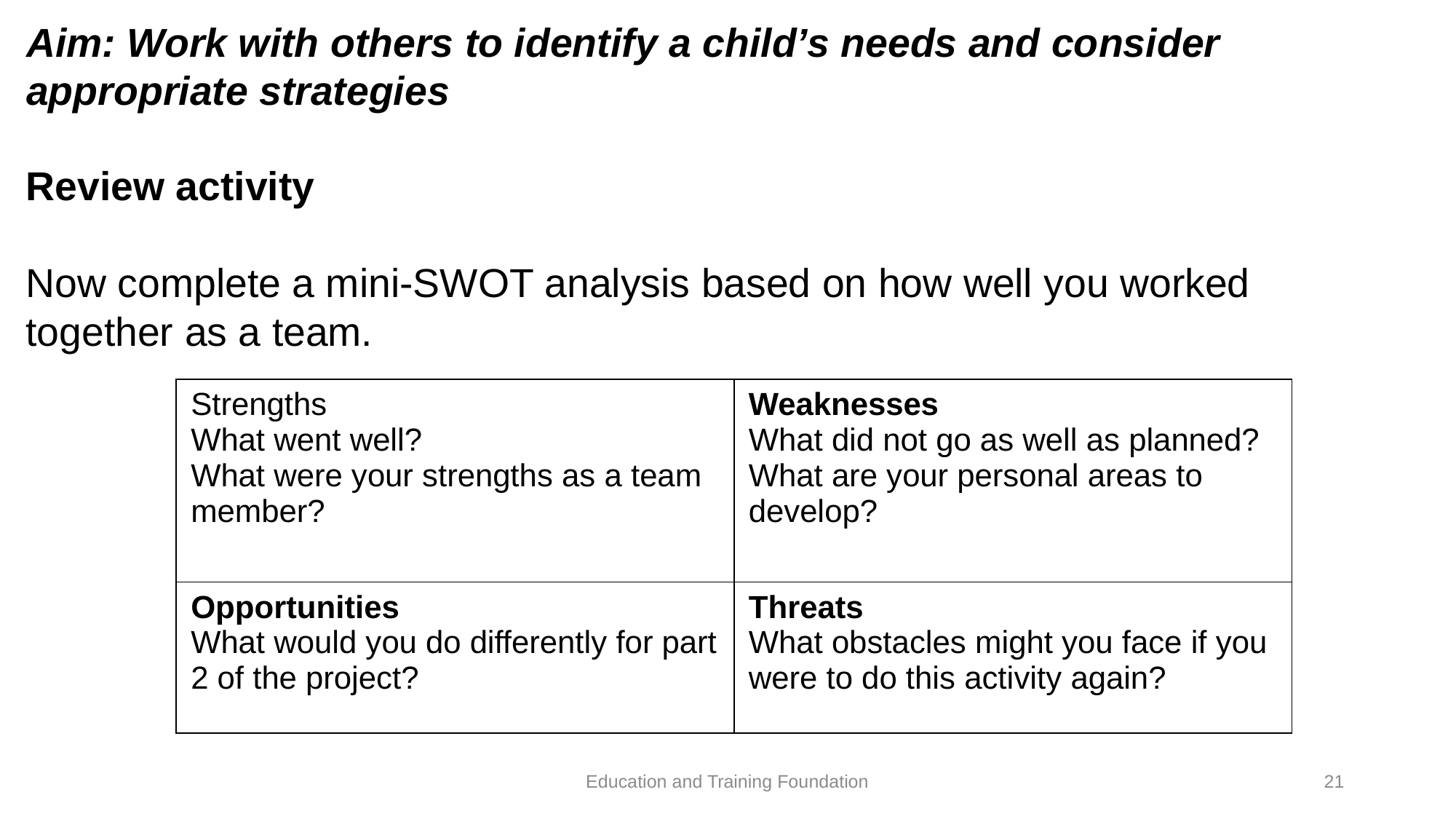

#
Aim: Work with others to identify a child’s needs and consider appropriate strategies
Review activity

Now complete a mini-SWOT analysis based on how well you worked together as a team.
| Strengths What went well? What were your strengths as a team member? | Weaknesses What did not go as well as planned? What are your personal areas to develop? |
| --- | --- |
| Opportunities What would you do differently for part 2 of the project? | Threats What obstacles might you face if you were to do this activity again? |
Education and Training Foundation
21